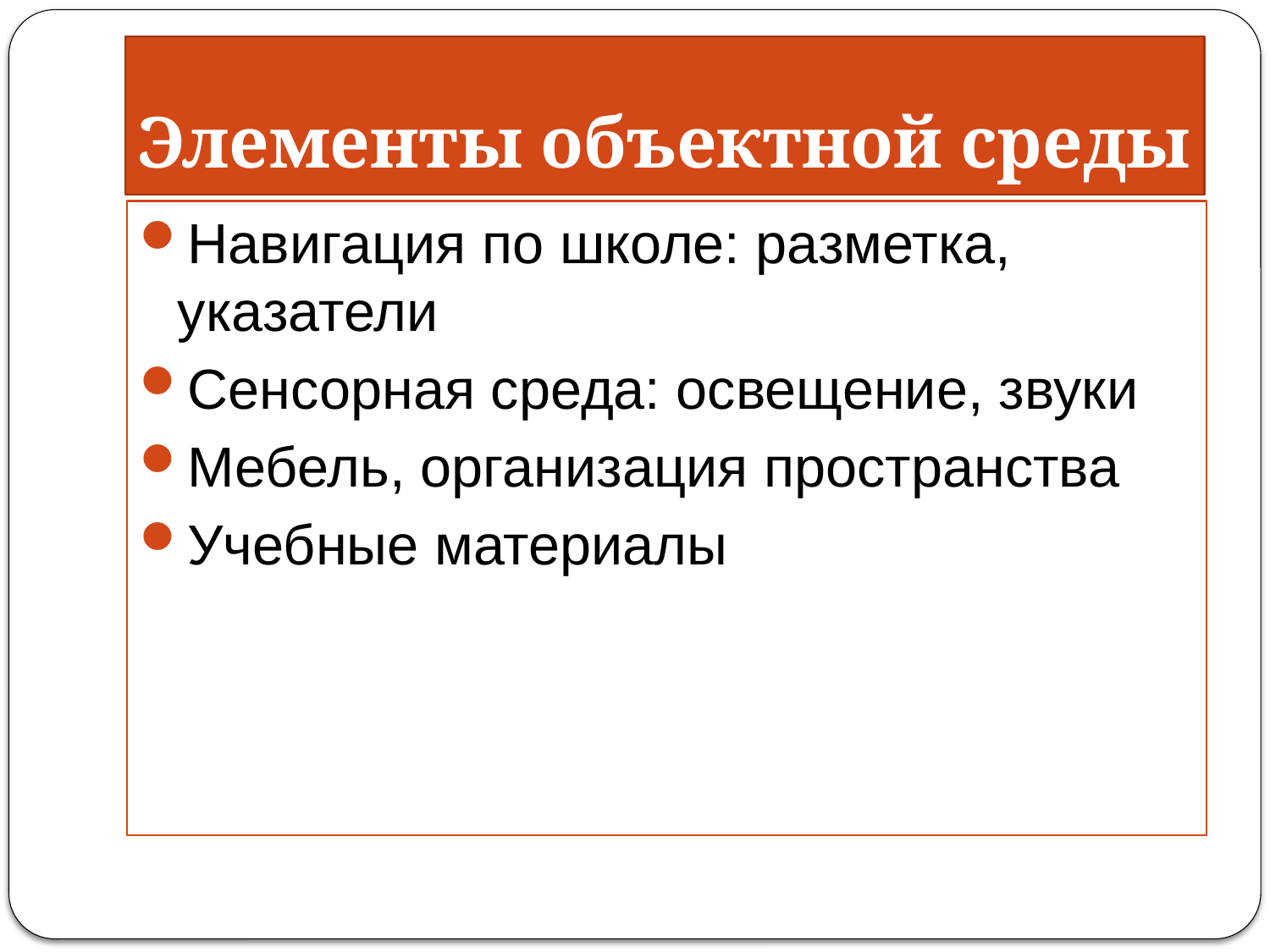

# Элементы объектной среды
Навигация по школе: разметка, указатели
Сенсорная среда: освещение, звуки
Мебель, организация пространства
Учебные материалы